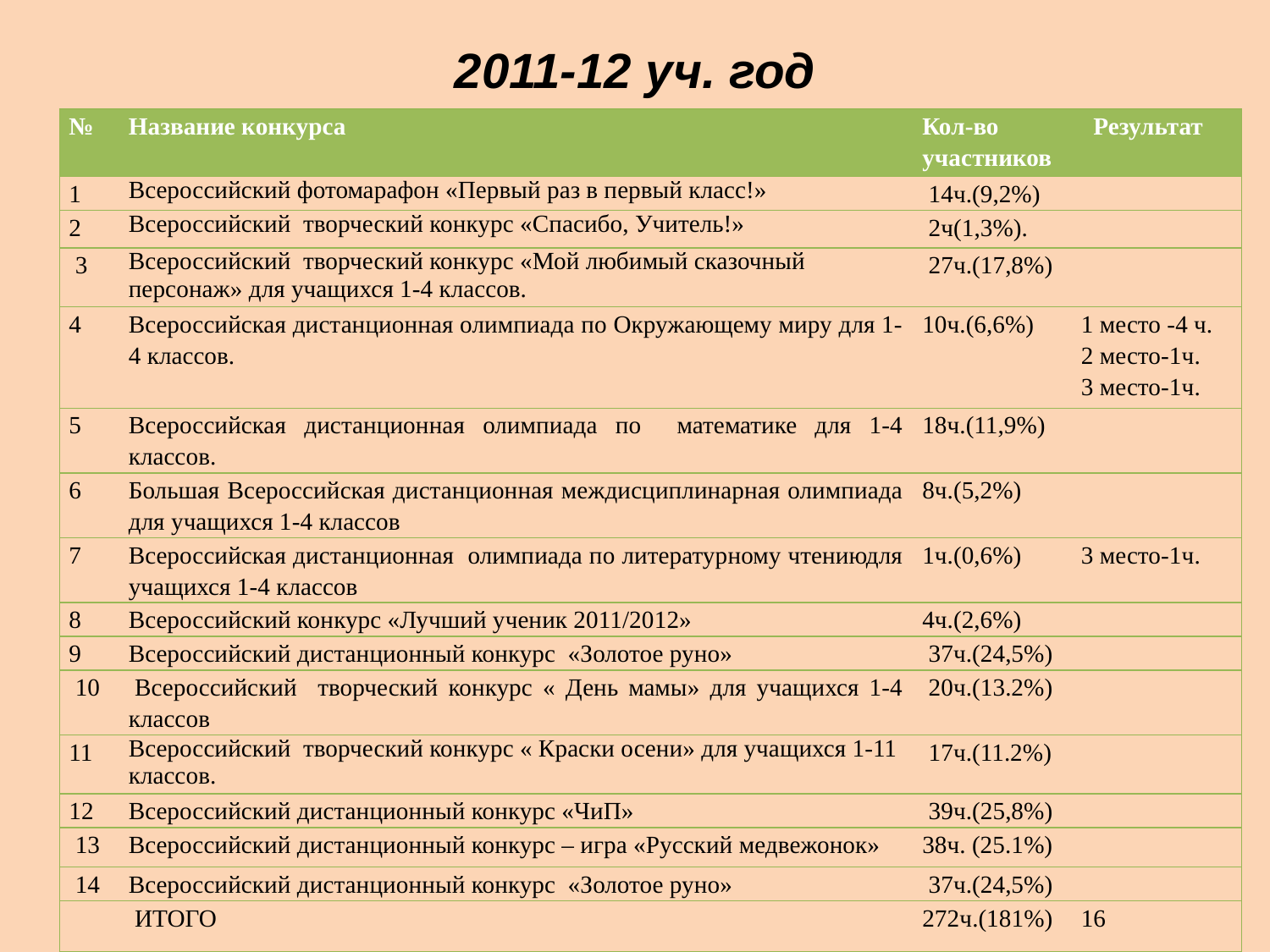

# 2011-12 уч. год
| № | Название конкурса | Кол-во участников | Результат |
| --- | --- | --- | --- |
| 1 | Всероссийский фотомарафон «Первый раз в первый класс!» | 14ч.(9,2%) |  |
| 2 | Всероссийский творческий конкурс «Спасибо, Учитель!» | 2ч(1,3%). |  |
| 3 | Всероссийский творческий конкурс «Мой любимый сказочный персонаж» для учащихся 1-4 классов. | 27ч.(17,8%) |  |
| 4 | Всероссийская дистанционная олимпиада по Окружающему миру для 1-4 классов. | 10ч.(6,6%) | 1 место -4 ч. 2 место-1ч. 3 место-1ч. |
| 5 | Всероссийская дистанционная олимпиада по математике для 1-4 классов. | 18ч.(11,9%) |  |
| 6 | Большая Всероссийская дистанционная междисциплинарная олимпиада для учащихся 1-4 классов | 8ч.(5,2%) |  |
| 7 | Всероссийская дистанционная олимпиада по литературному чтениюдля учащихся 1-4 классов | 1ч.(0,6%) | 3 место-1ч. |
| 8 | Всероссийский конкурс «Лучший ученик 2011/2012» | 4ч.(2,6%) |  |
| 9 | Всероссийский дистанционный конкурс «Золотое руно» | 37ч.(24,5%) |  |
| 10 | Всероссийский творческий конкурс « День мамы» для учащихся 1-4 классов | 20ч.(13.2%) |  |
| 11 | Всероссийский творческий конкурс « Краски осени» для учащихся 1-11 классов. | 17ч.(11.2%) |  |
| 12 | Всероссийский дистанционный конкурс «ЧиП» | 39ч.(25,8%) |  |
| 13 | Всероссийский дистанционный конкурс – игра «Русский медвежонок» | 38ч. (25.1%) |  |
| 14 | Всероссийский дистанционный конкурс «Золотое руно» | 37ч.(24,5%) |  |
|  | ИТОГО | 272ч.(181%) | 16 |